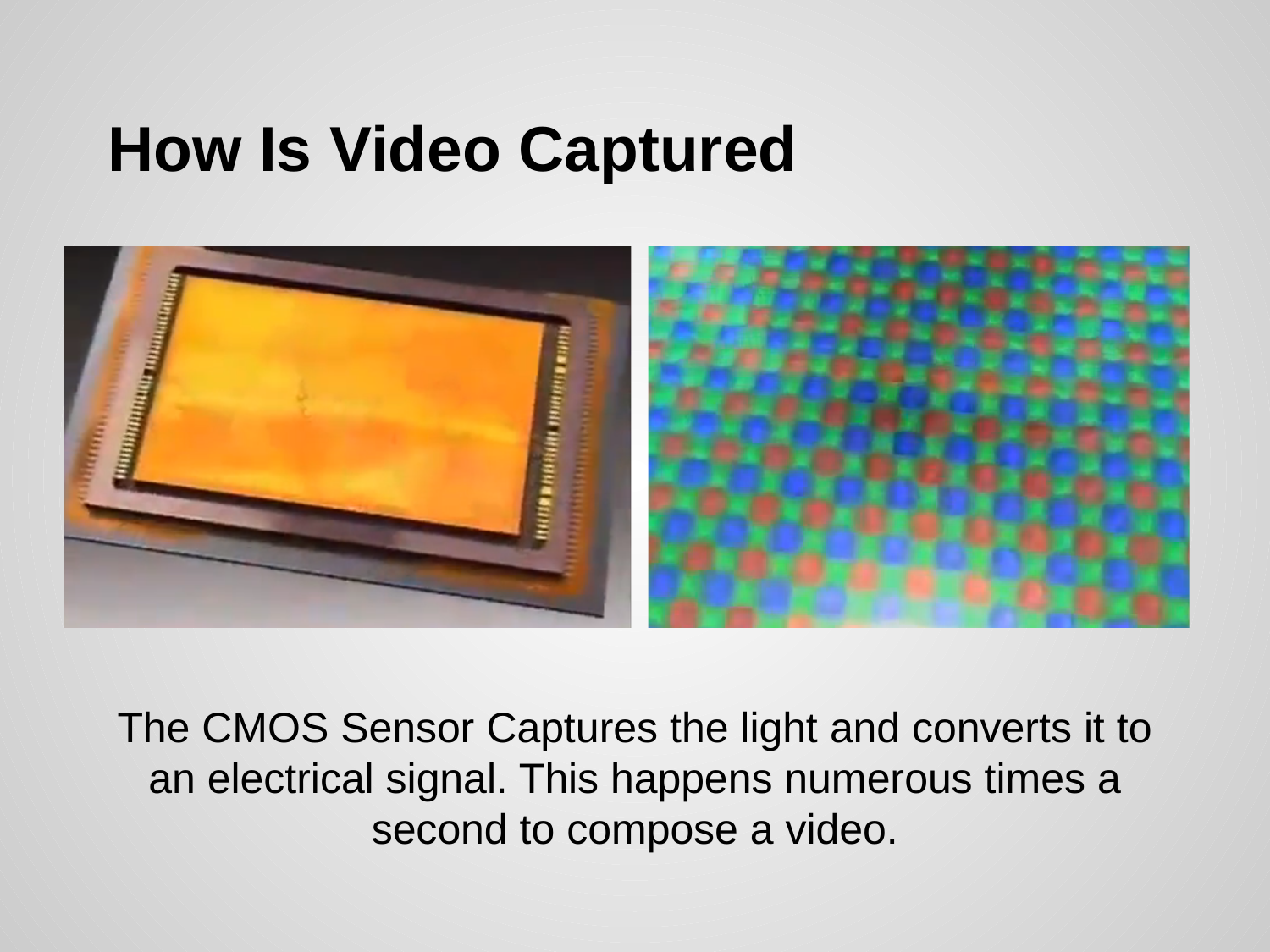

# How Is Video Captured

The CMOS Sensor Captures the light and converts it to an electrical signal. This happens numerous times a second to compose a video.